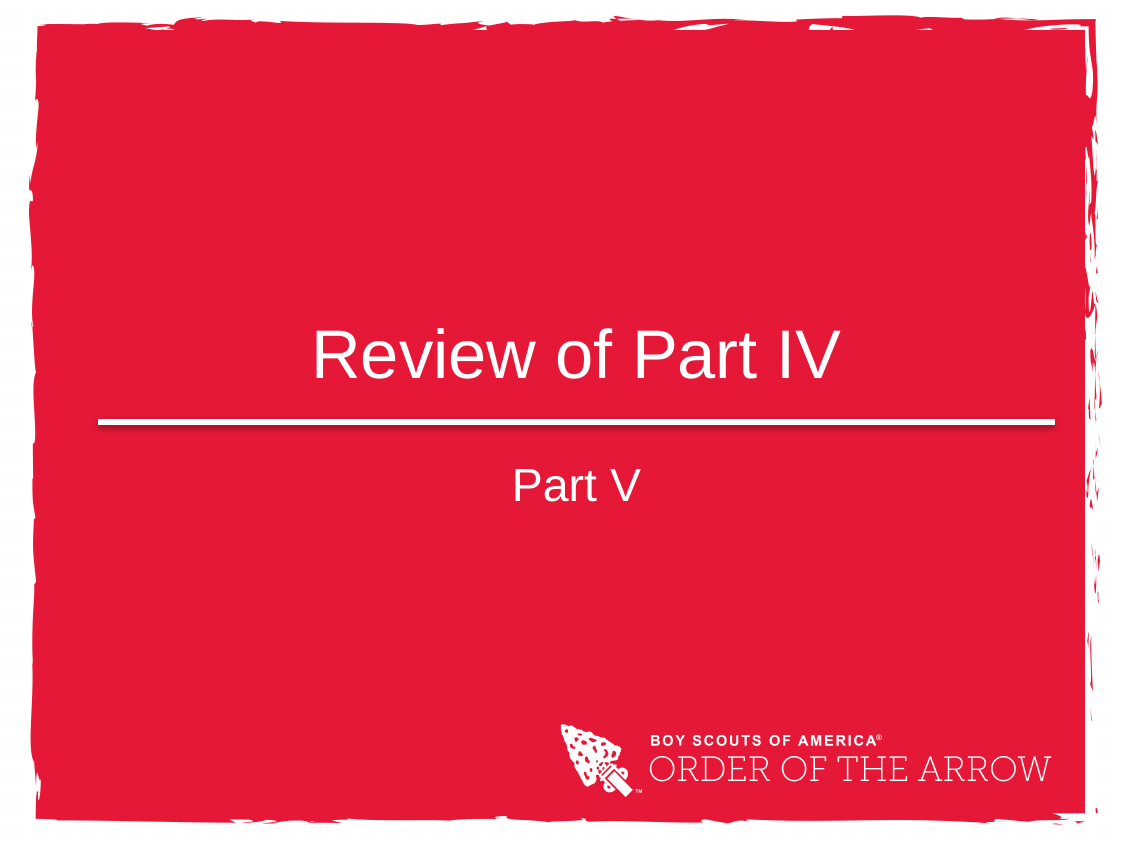

# Review of Part IV
Part V